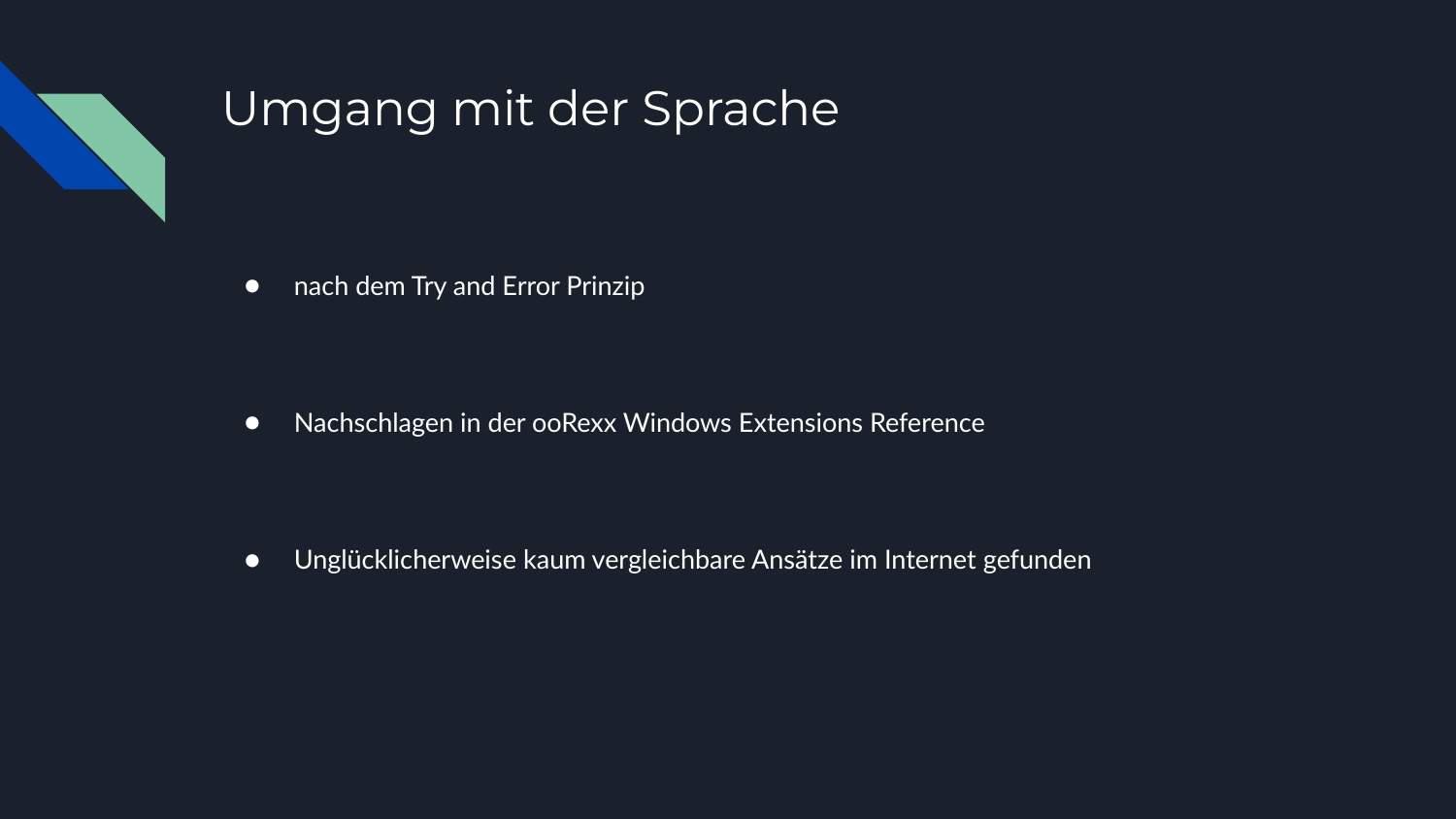

# Umgang mit der Sprache
nach dem Try and Error Prinzip

Nachschlagen in der ooRexx Windows Extensions Reference

Unglücklicherweise kaum vergleichbare Ansätze im Internet gefunden